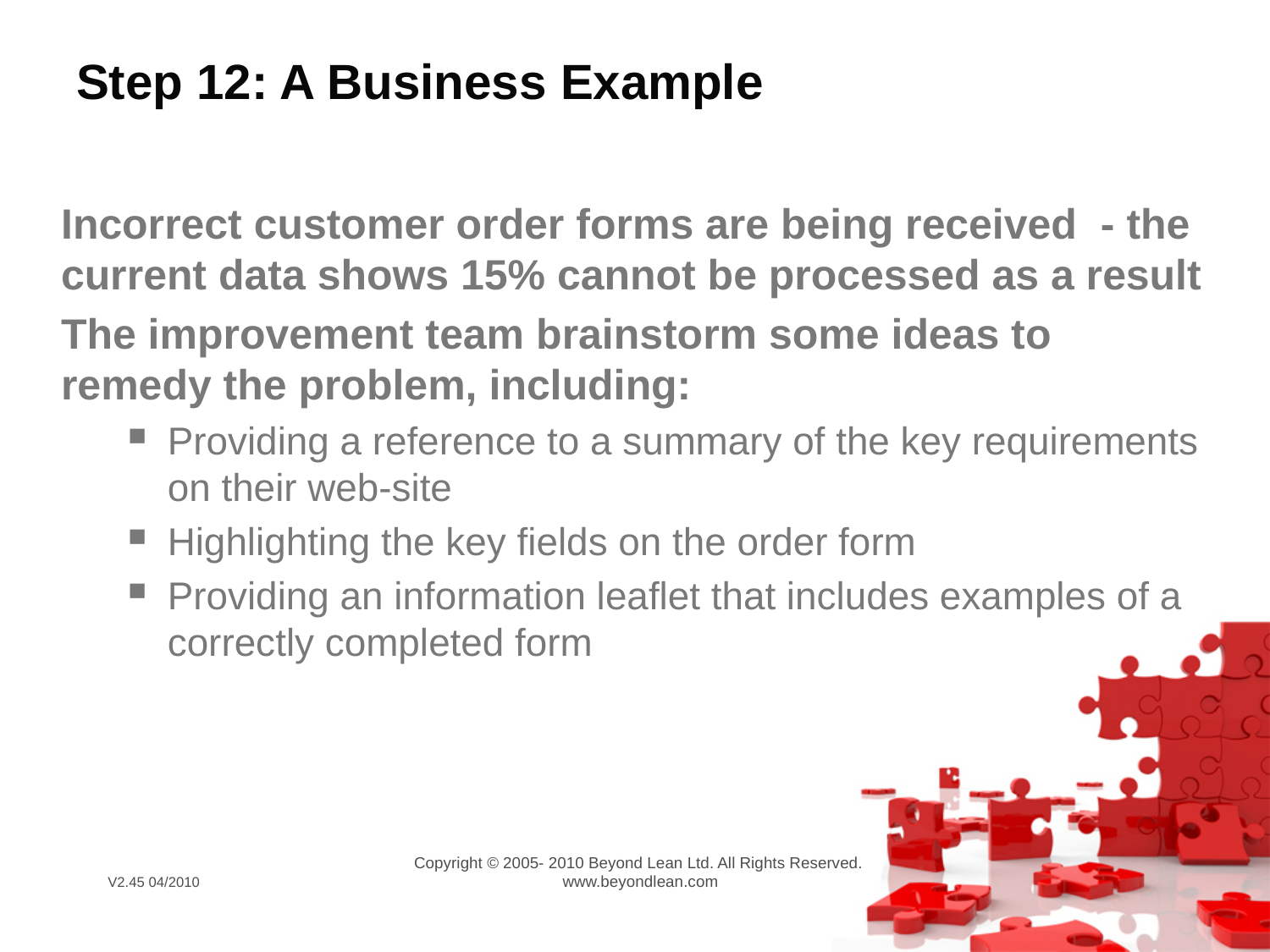

# Step 12: A Business Example
Incorrect customer order forms are being received  - the current data shows 15% cannot be processed as a result
The improvement team brainstorm some ideas to remedy the problem, including:
Providing a reference to a summary of the key requirements on their web-site
Highlighting the key fields on the order form
Providing an information leaflet that includes examples of a correctly completed form